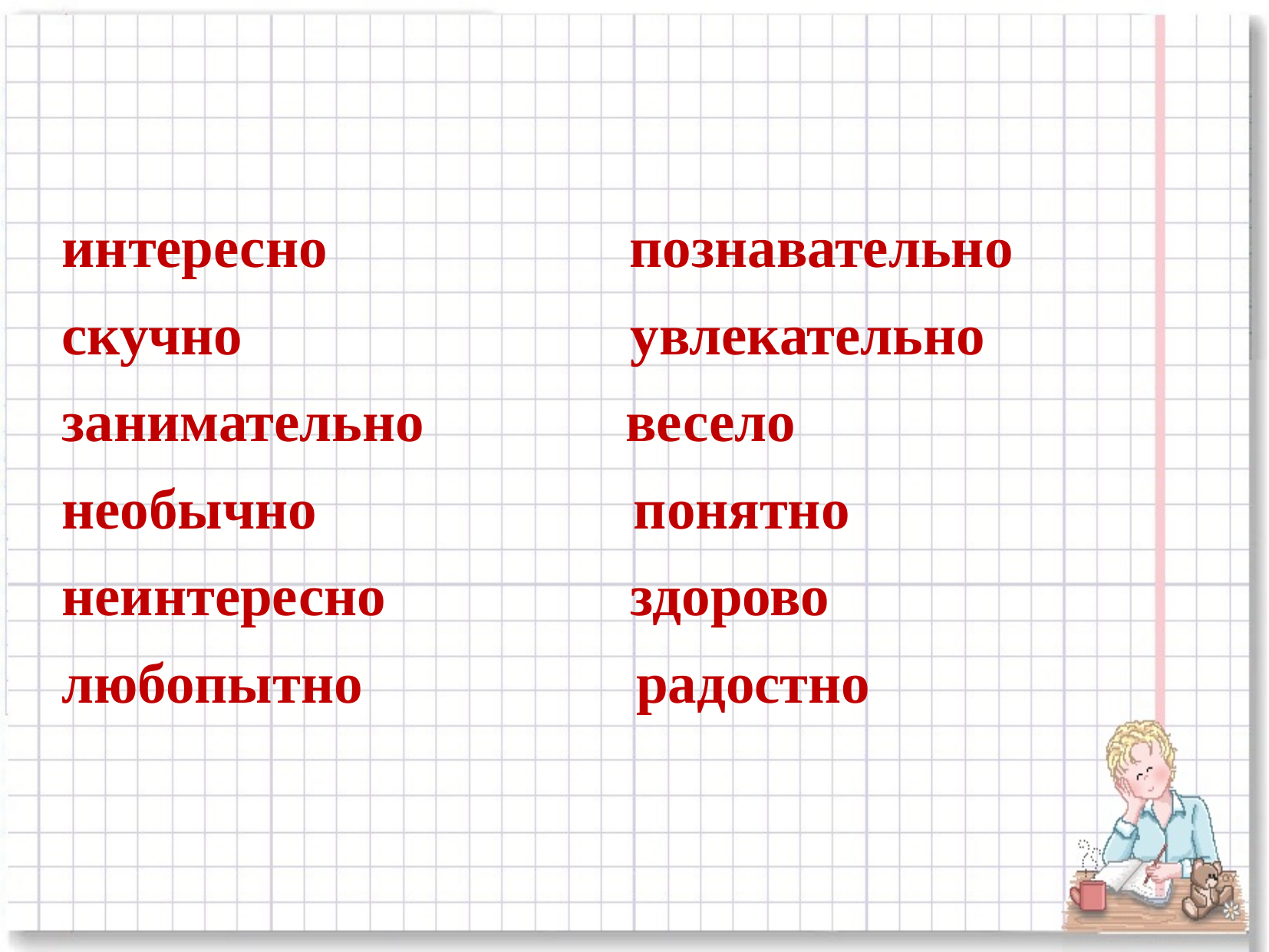

#
интересно                     познавательно
скучно                           увлекательно
занимательно              весело
необычно                      понятно
неинтересно                 здорово
любопытно                   радостно